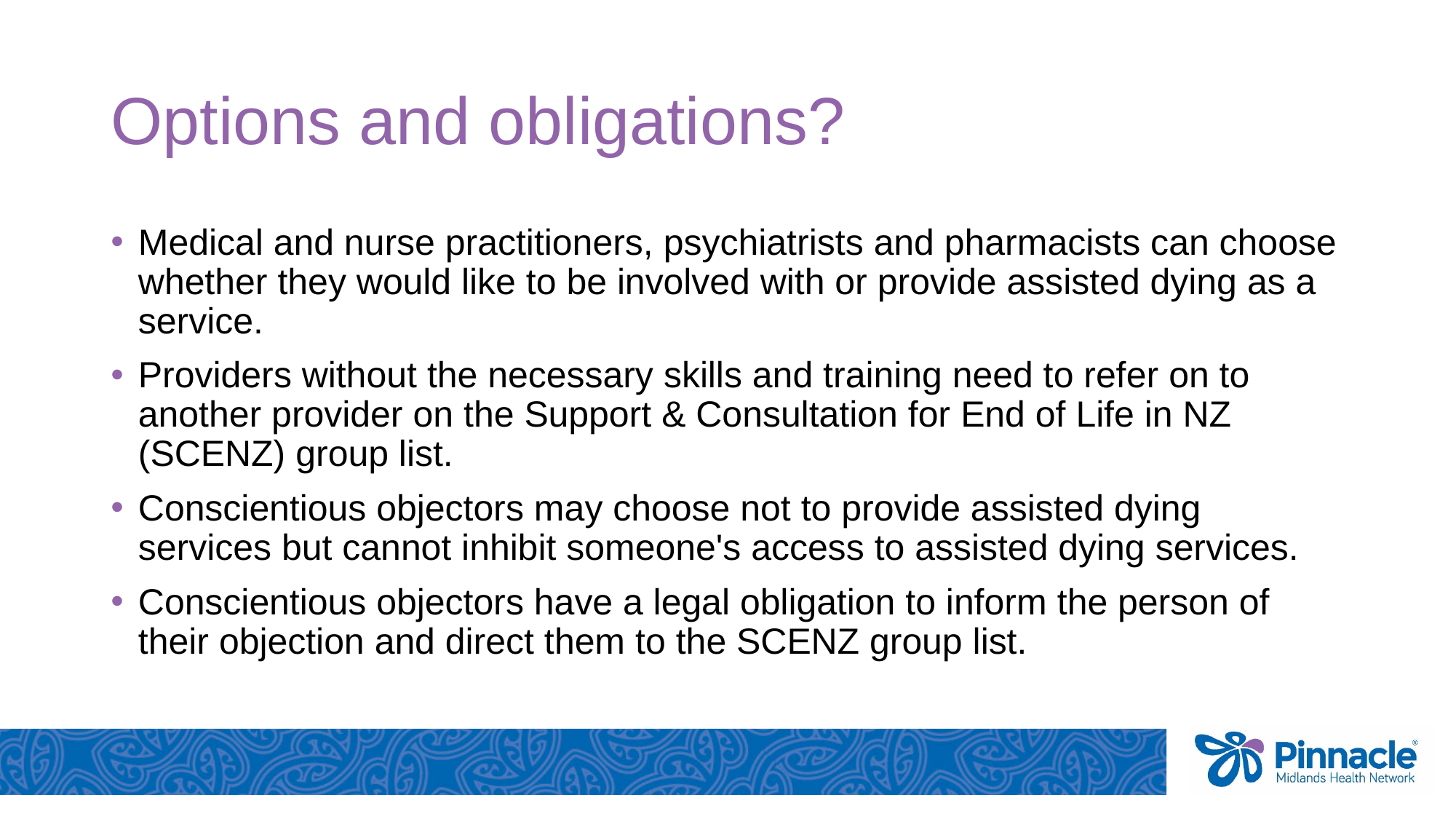

# Options and obligations?
Medical and nurse practitioners, psychiatrists and pharmacists can choose whether they would like to be involved with or provide assisted dying as a service.
Providers without the necessary skills and training need to refer on to another provider on the Support & Consultation for End of Life in NZ (SCENZ) group list.
Conscientious objectors may choose not to provide assisted dying services but cannot inhibit someone's access to assisted dying services.
Conscientious objectors have a legal obligation to inform the person of their objection and direct them to the SCENZ group list.